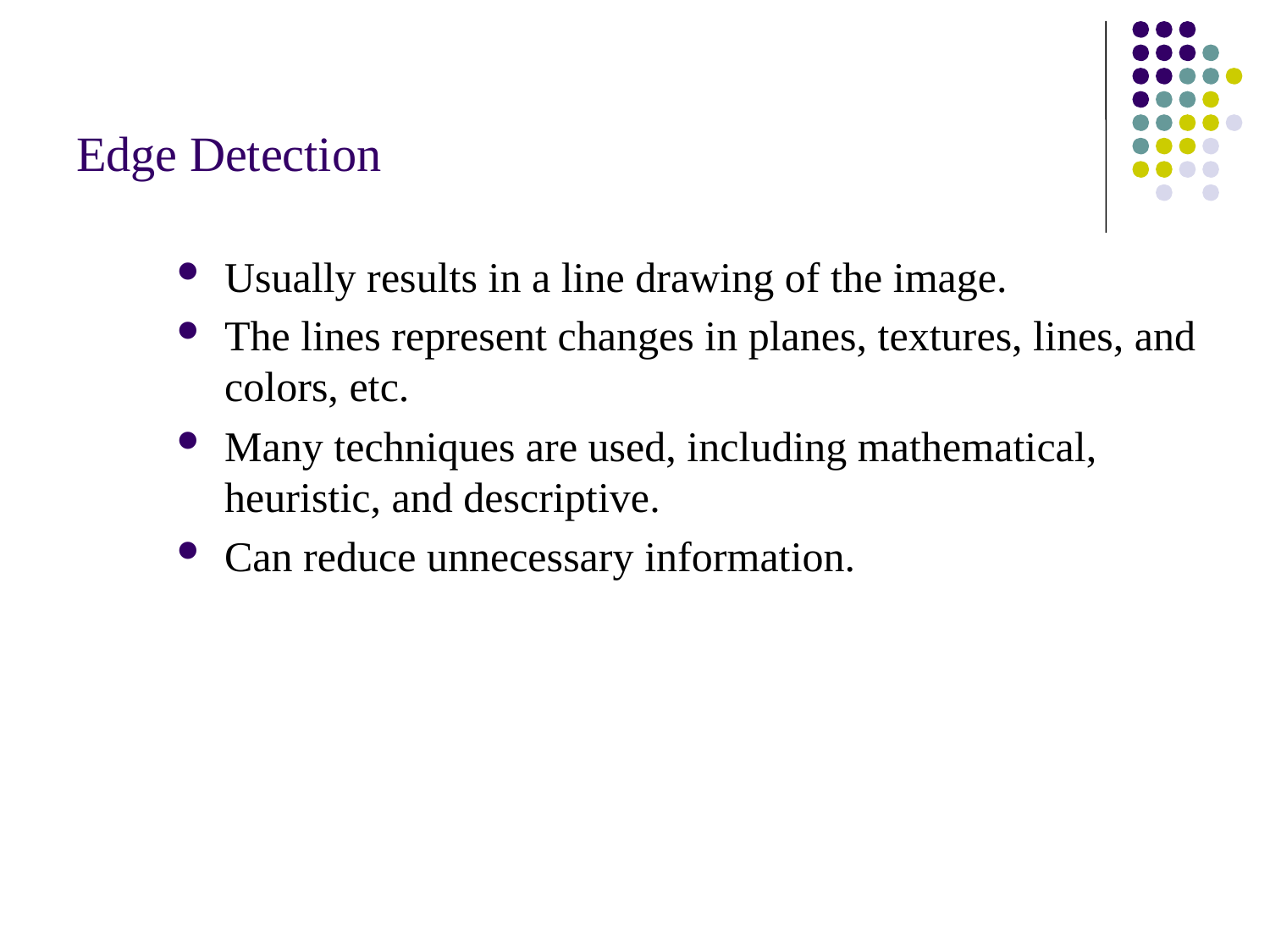

# Edge Detection
Usually results in a line drawing of the image.
The lines represent changes in planes, textures, lines, and colors, etc.
Many techniques are used, including mathematical, heuristic, and descriptive.
Can reduce unnecessary information.